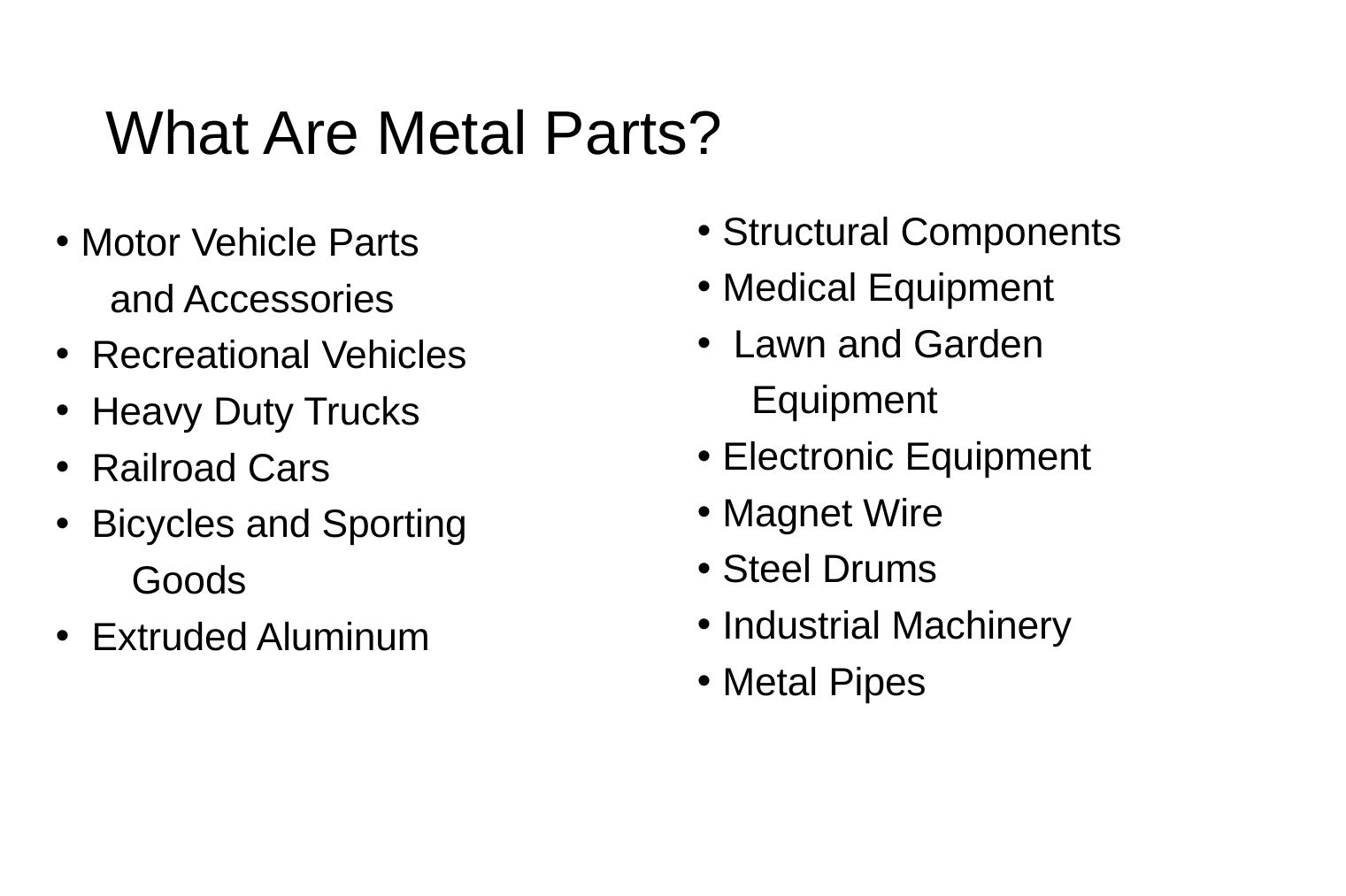

# What Are Metal Parts?
Structural Components
Medical Equipment
 Lawn and Garden
     Equipment
Electronic Equipment
Magnet Wire
Steel Drums
Industrial Machinery
Metal Pipes

Motor Vehicle Parts
     and Accessories
 Recreational Vehicles
 Heavy Duty Trucks
 Railroad Cars
 Bicycles and Sporting
       Goods
 Extruded Aluminum